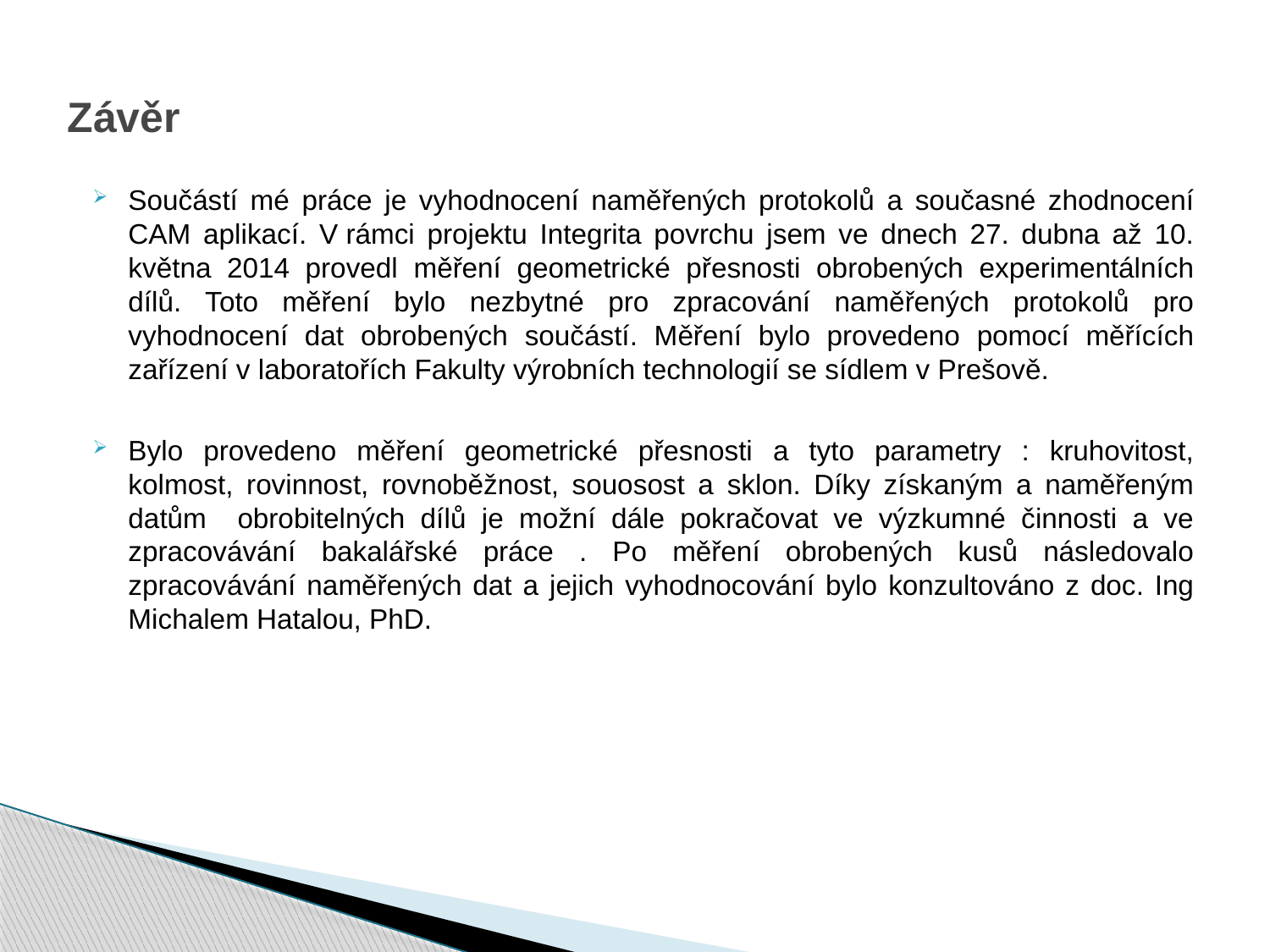

# Závěr
Součástí mé práce je vyhodnocení naměřených protokolů a současné zhodnocení CAM aplikací. V rámci projektu Integrita povrchu jsem ve dnech 27. dubna až 10. května 2014 provedl měření geometrické přesnosti obrobených experimentálních dílů. Toto měření bylo nezbytné pro zpracování naměřených protokolů pro vyhodnocení dat obrobených součástí. Měření bylo provedeno pomocí měřících zařízení v laboratořích Fakulty výrobních technologií se sídlem v Prešově.

Bylo provedeno měření geometrické přesnosti a tyto parametry : kruhovitost, kolmost, rovinnost, rovnoběžnost, souosost a sklon. Díky získaným a naměřeným datům  obrobitelných dílů je možní dále pokračovat ve výzkumné činnosti a ve zpracovávání bakalářské práce . Po měření obrobených kusů následovalo zpracovávání naměřených dat a jejich vyhodnocování bylo konzultováno z doc. Ing Michalem Hatalou, PhD.